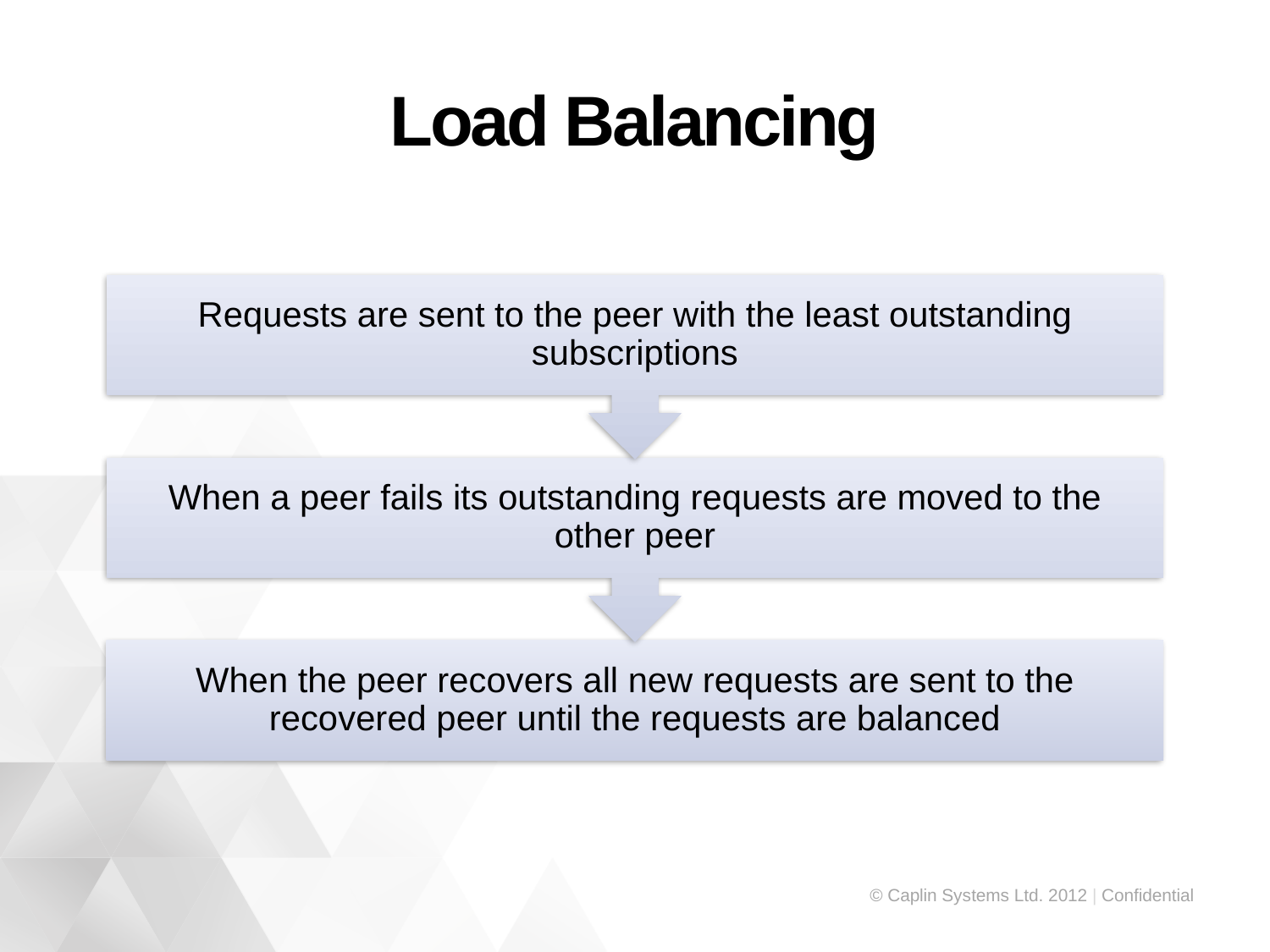

# Load Balancing
When the peer recovers all new requests are sent to the recovered peer until the requests are balanced
When a peer fails its outstanding requests are moved to the other peer
Requests are sent to the peer with the least outstanding subscriptions